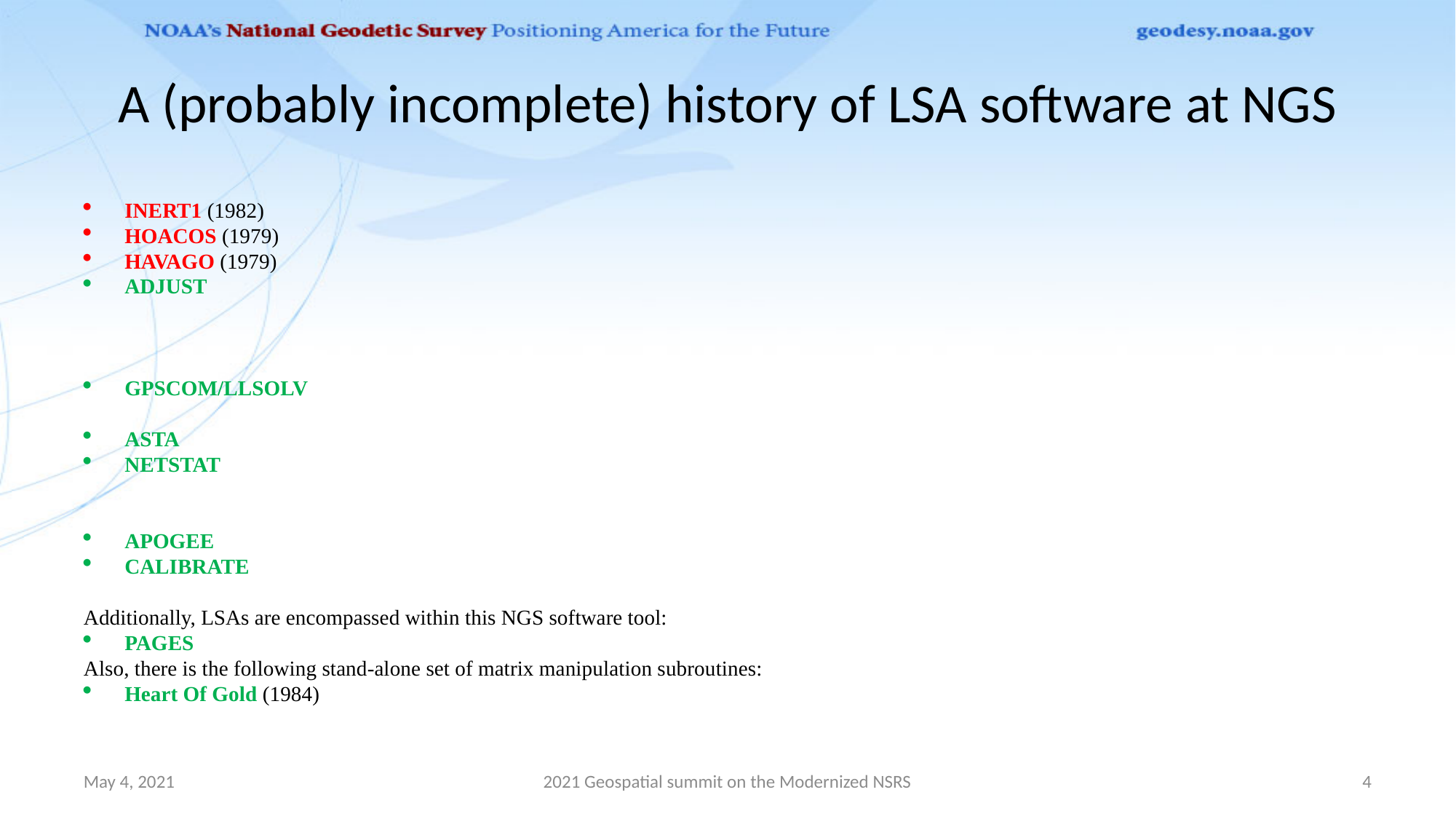

# A (probably incomplete) history of LSA software at NGS
INERT1 (1982)
HOACOS (1979)
HAVAGO (1979)
ADJUST

GPSCOM/LLSOLV

ASTA
NETSTAT

APOGEE
CALIBRATE

Additionally, LSAs are encompassed within this NGS software tool:
PAGES
Also, there is the following stand-alone set of matrix manipulation subroutines:
Heart Of Gold (1984)
May 4, 2021
2021 Geospatial summit on the Modernized NSRS
4